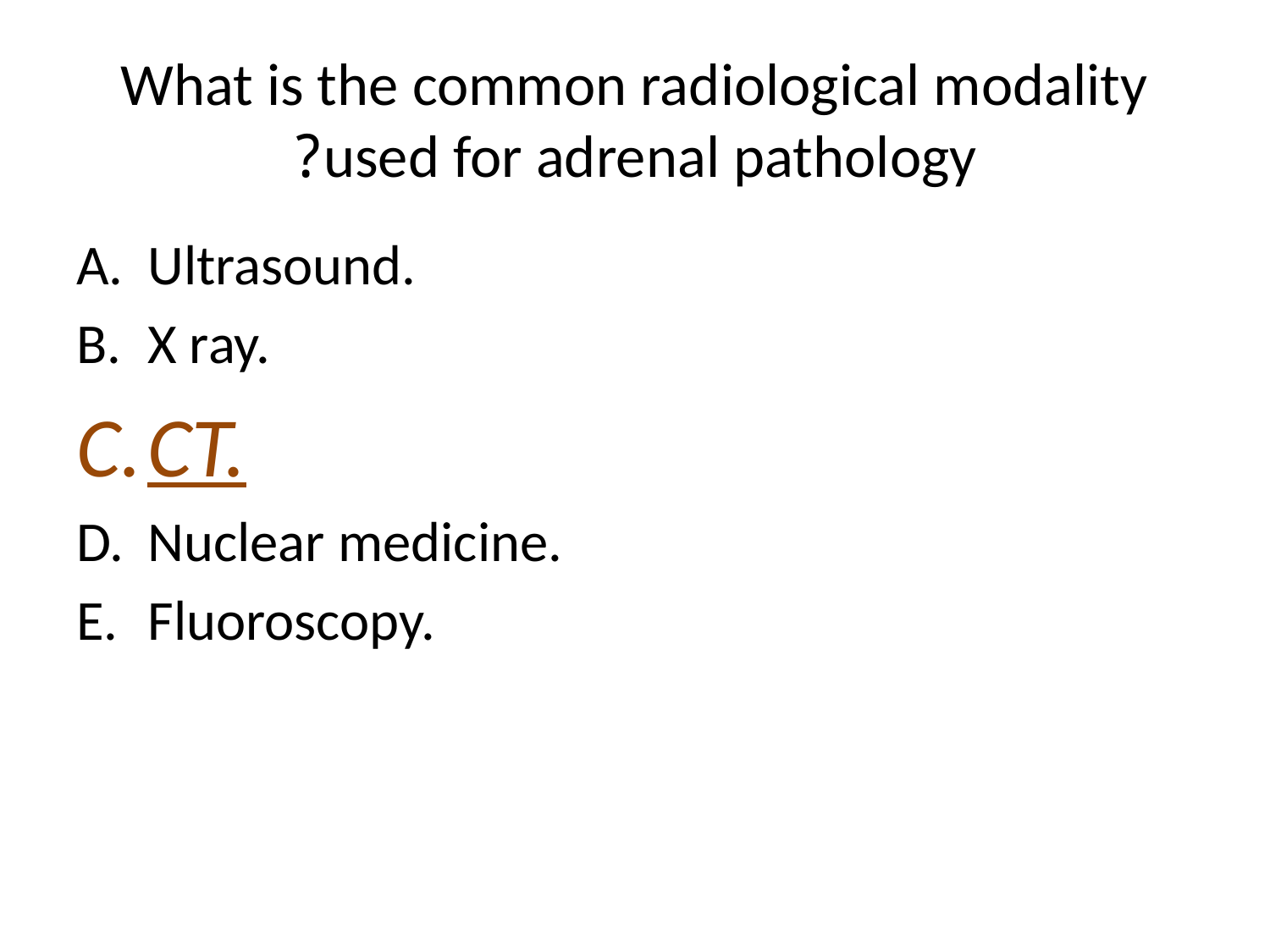

# What is the common radiological modality used for adrenal pathology?
Ultrasound.
X ray.
CT.
Nuclear medicine.
Fluoroscopy.